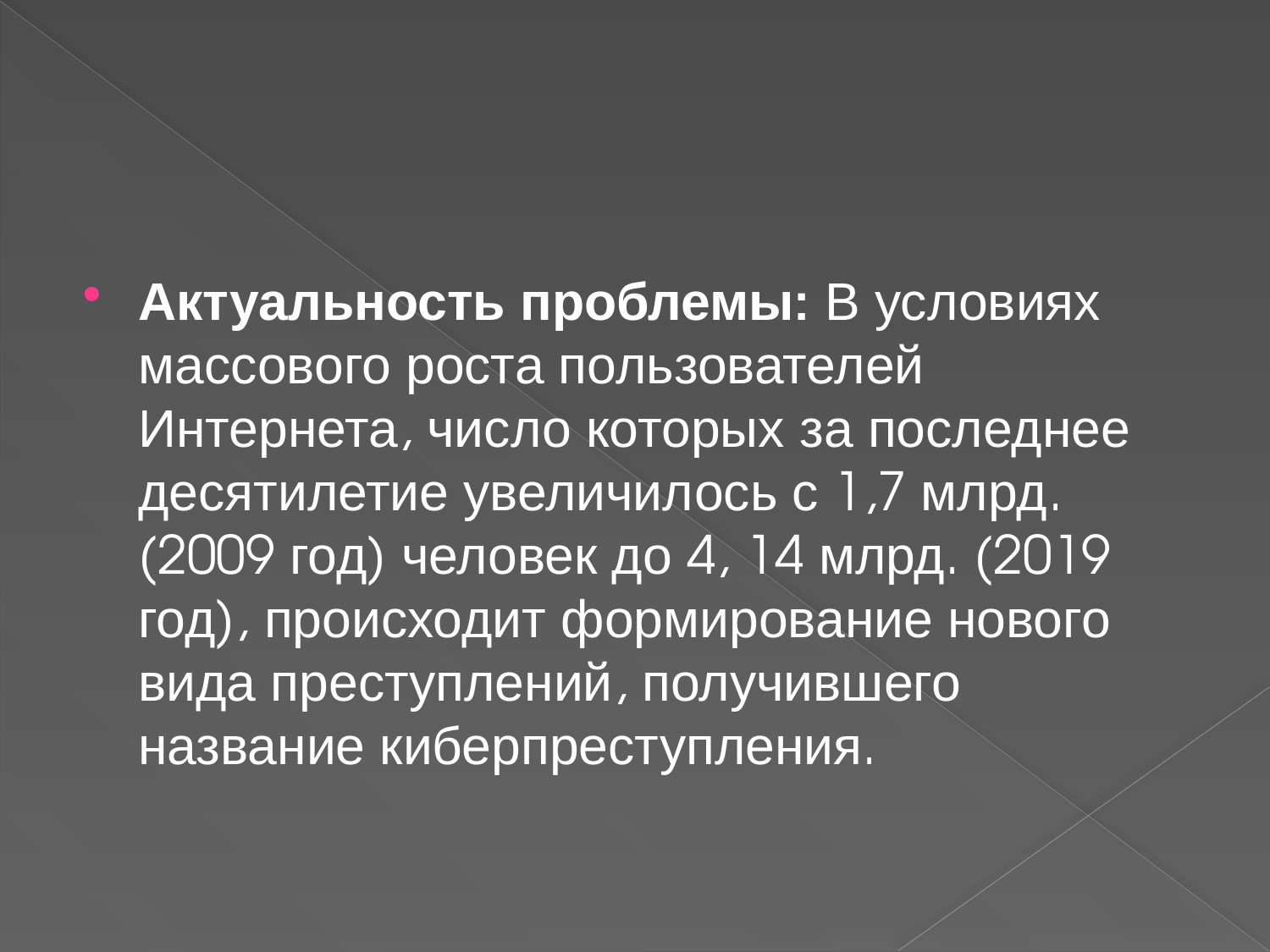

#
Актуальность проблемы: В условиях массового роста пользователей Интернета, число которых за последнее десятилетие увеличилось с 1,7 млрд. (2009 год) человек до 4, 14 млрд. (2019 год), происходит формирование нового вида преступлений, получившего название киберпреступления.